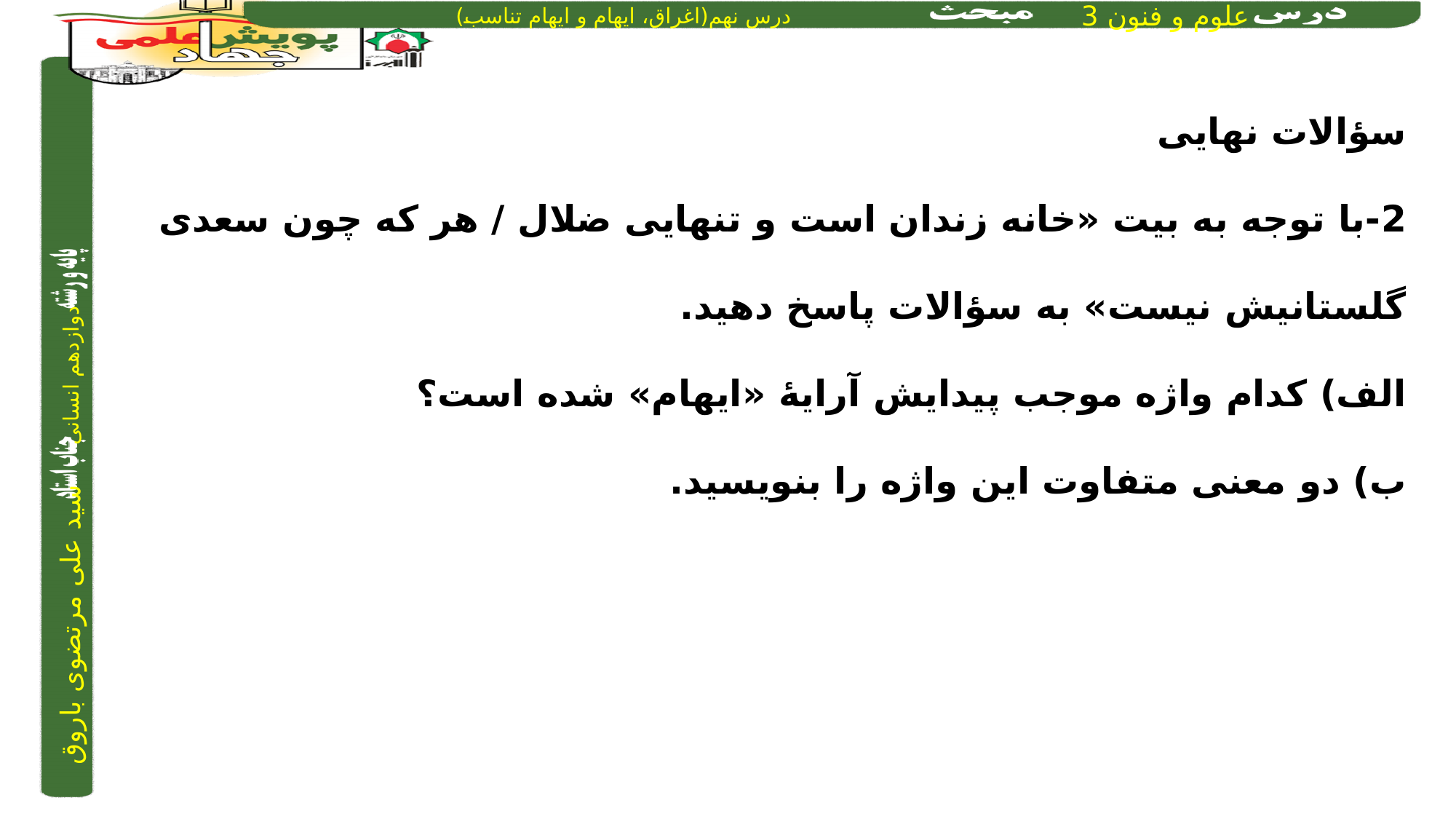

سؤالات نهایی
2-با توجه به بیت «خانه زندان است و تنهایی ضلال / هر که چون سعدی گلستانیش نیست» به سؤالات پاسخ دهید.
الف) کدام واژه موجب پیدایش آرایۀ «ایهام» شده است؟
ب) دو معنی متفاوت این واژه را بنویسید.